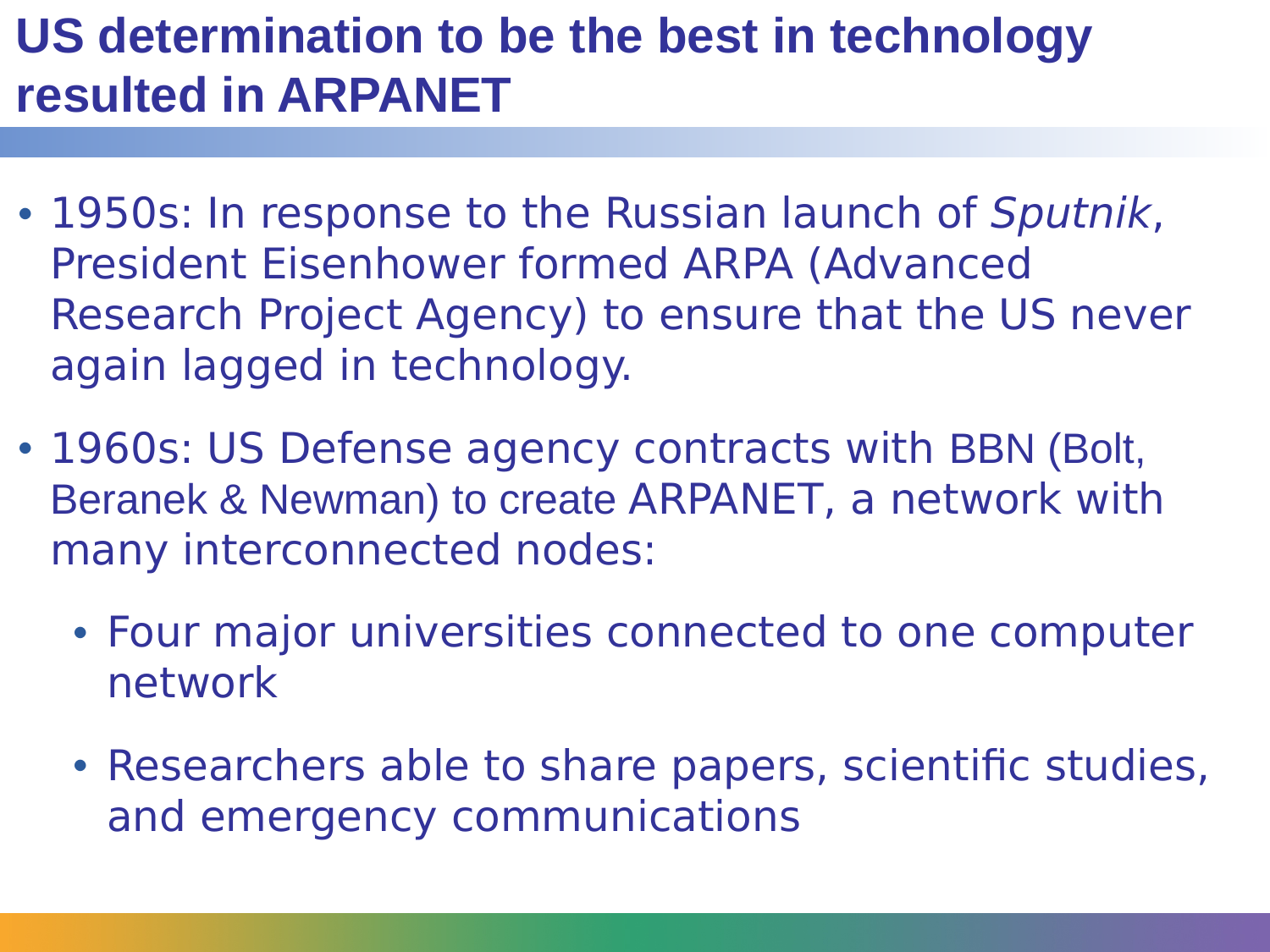

# US determination to be the best in technology resulted in ARPANET
1950s: In response to the Russian launch of Sputnik, President Eisenhower formed ARPA (Advanced Research Project Agency) to ensure that the US never again lagged in technology.
1960s: US Defense agency contracts with BBN (Bolt, Beranek & Newman) to create ARPANET, a network with many interconnected nodes:
Four major universities connected to one computer
network
Researchers able to share papers, scientific studies, and emergency communications